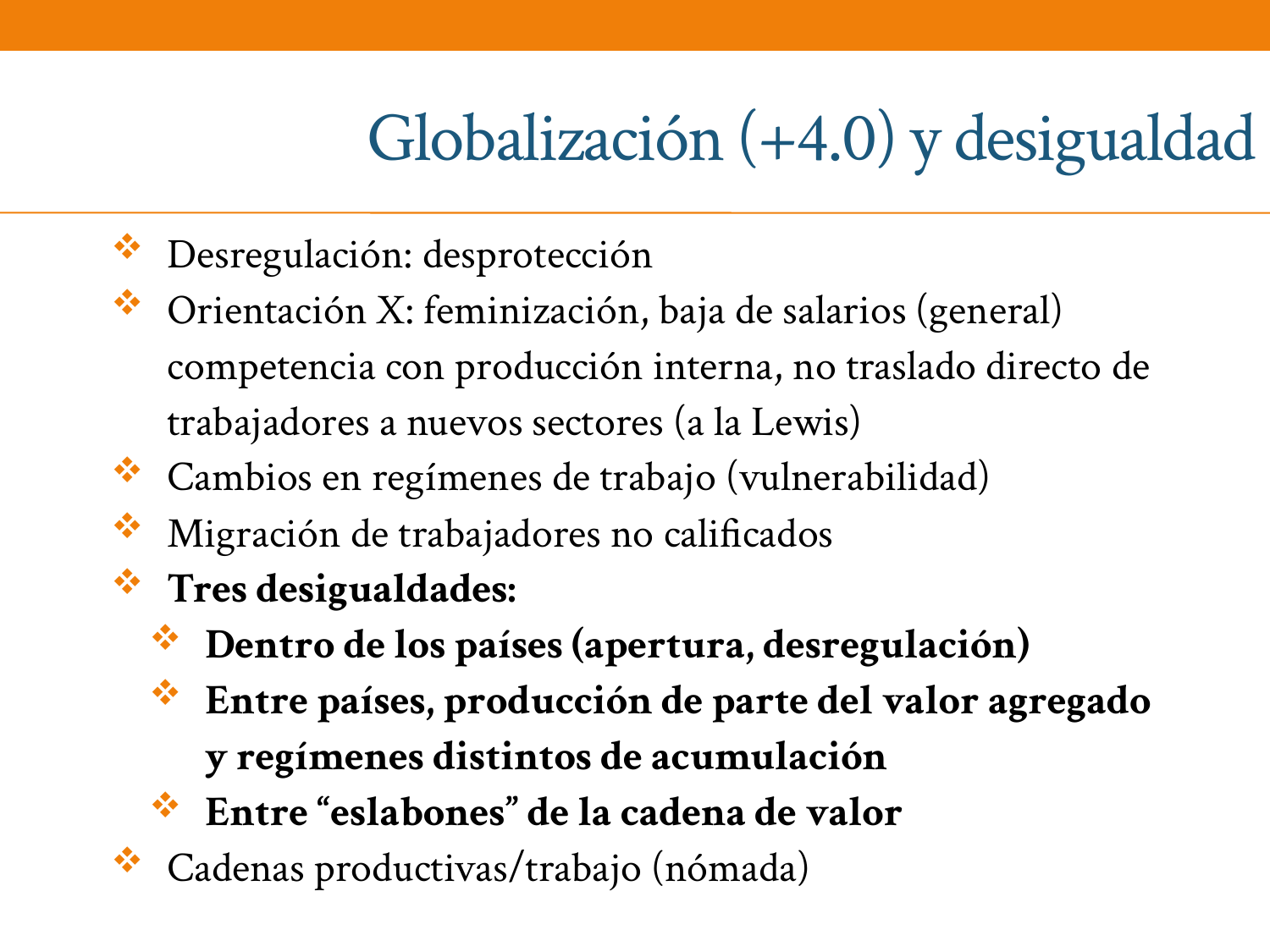

# Globalización (+4.0) y desigualdad
Desregulación: desprotección
Orientación X: feminización, baja de salarios (general) competencia con producción interna, no traslado directo de trabajadores a nuevos sectores (a la Lewis)
Cambios en regímenes de trabajo (vulnerabilidad)
Migración de trabajadores no calificados
Tres desigualdades:
Dentro de los países (apertura, desregulación)
Entre países, producción de parte del valor agregado y regímenes distintos de acumulación
Entre “eslabones” de la cadena de valor
Cadenas productivas/trabajo (nómada)